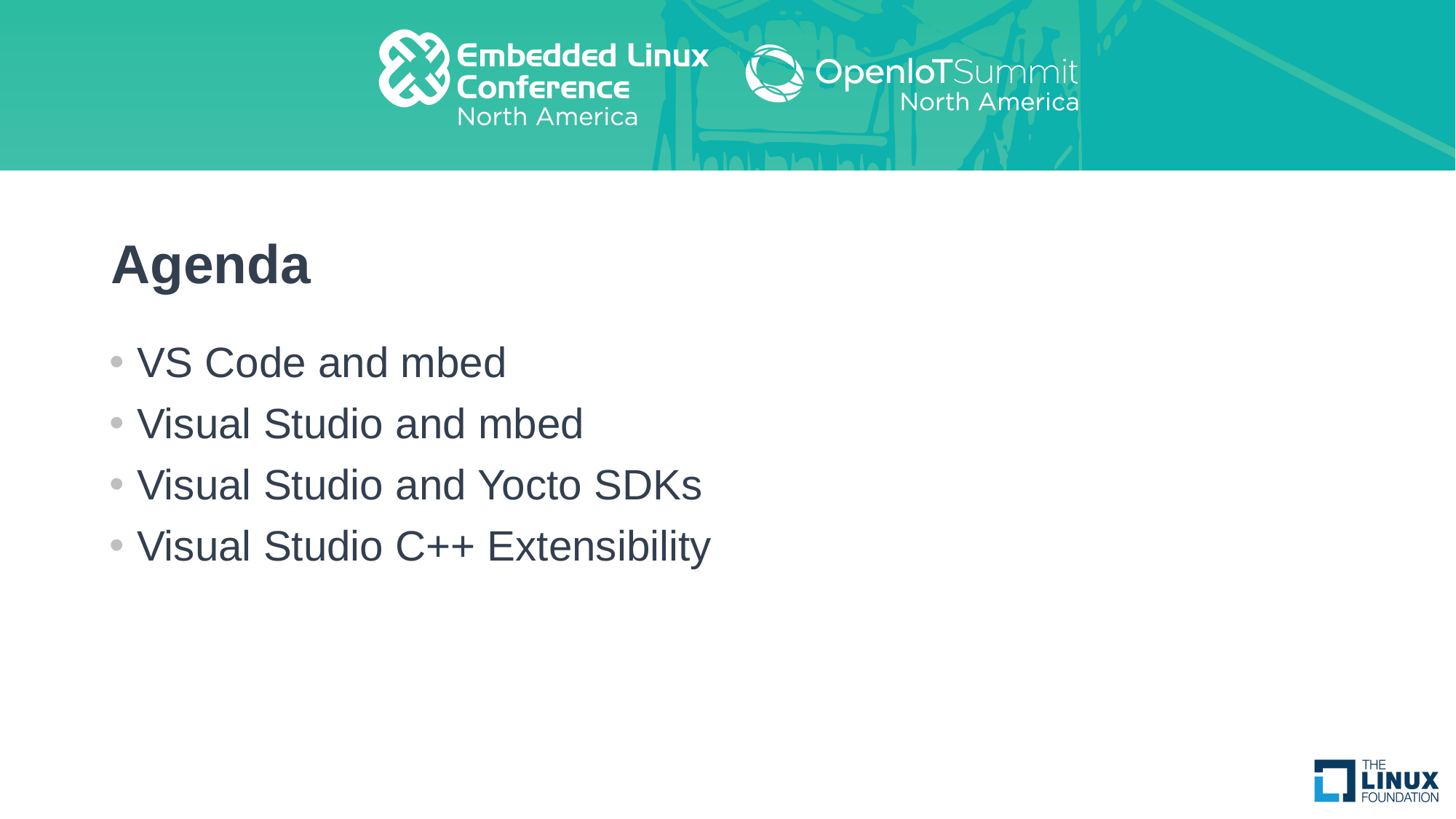

# Agenda
VS Code and mbed
Visual Studio and mbed
Visual Studio and Yocto SDKs
Visual Studio C++ Extensibility